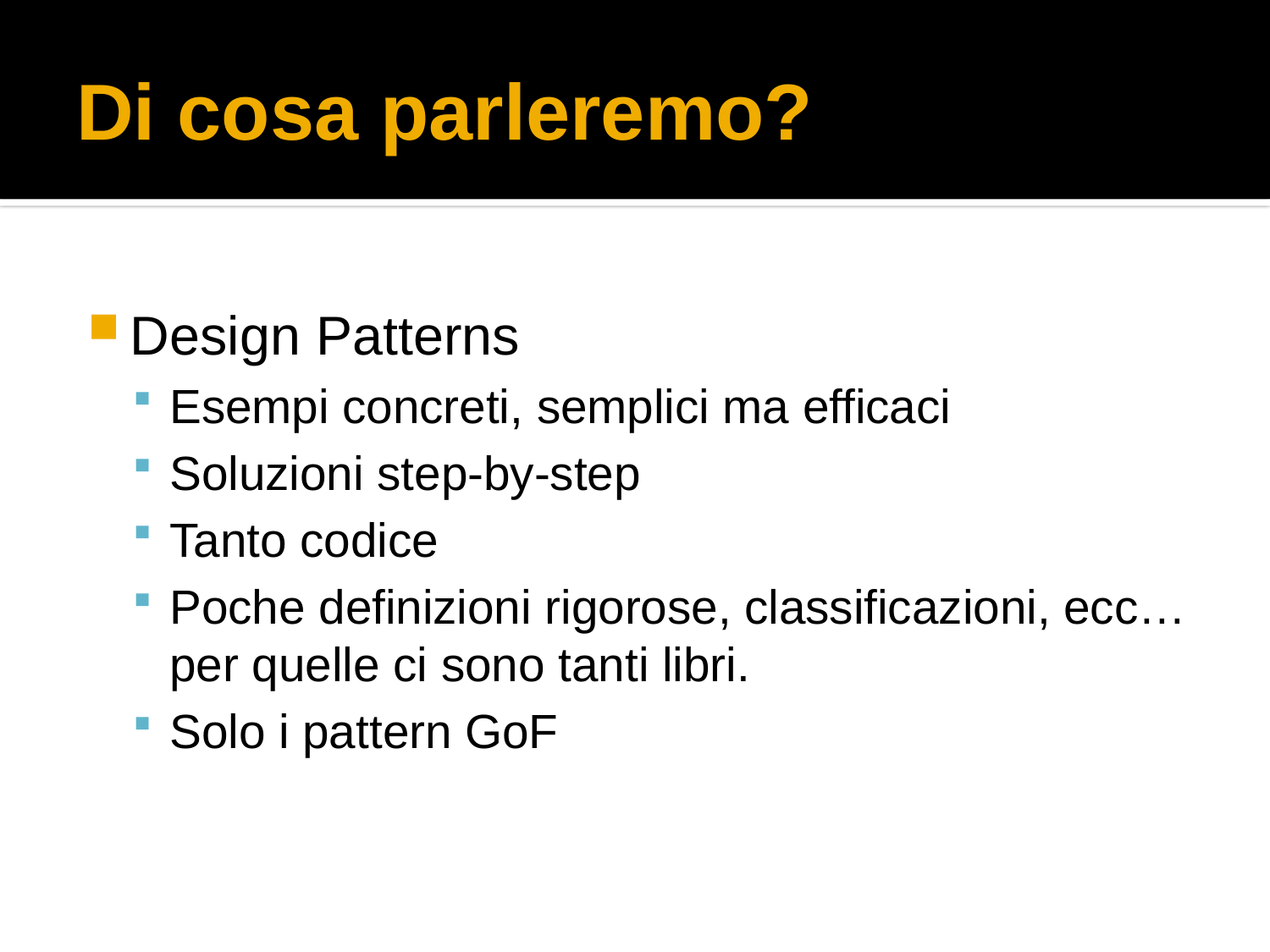

# Di cosa parleremo?
Design Patterns
Esempi concreti, semplici ma efficaci
Soluzioni step-by-step
Tanto codice
Poche definizioni rigorose, classificazioni, ecc… per quelle ci sono tanti libri.
Solo i pattern GoF